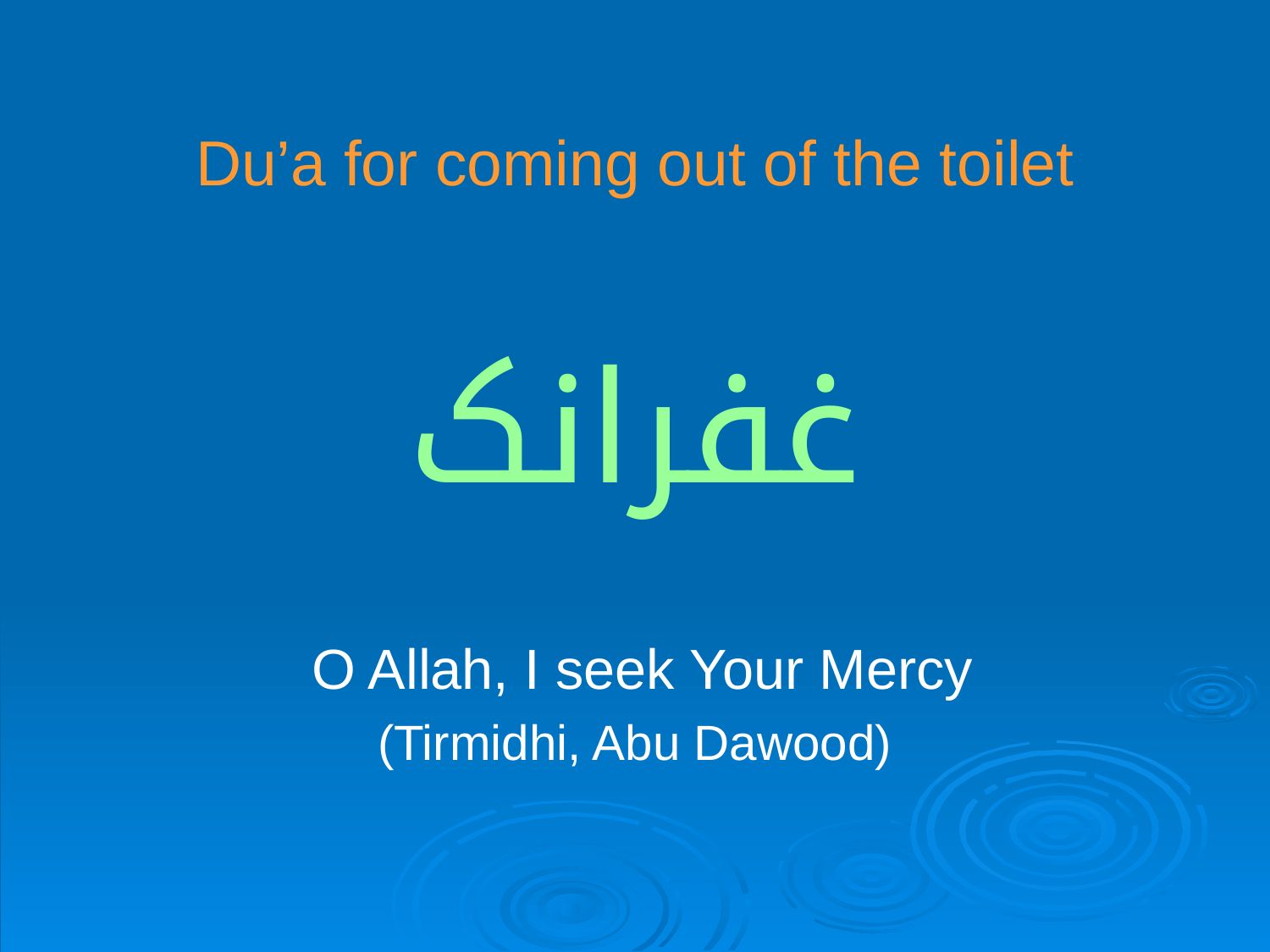

# Du’a for coming out of the toilet

غفرانک

 O Allah, I seek Your Mercy
(Tirmidhi, Abu Dawood)